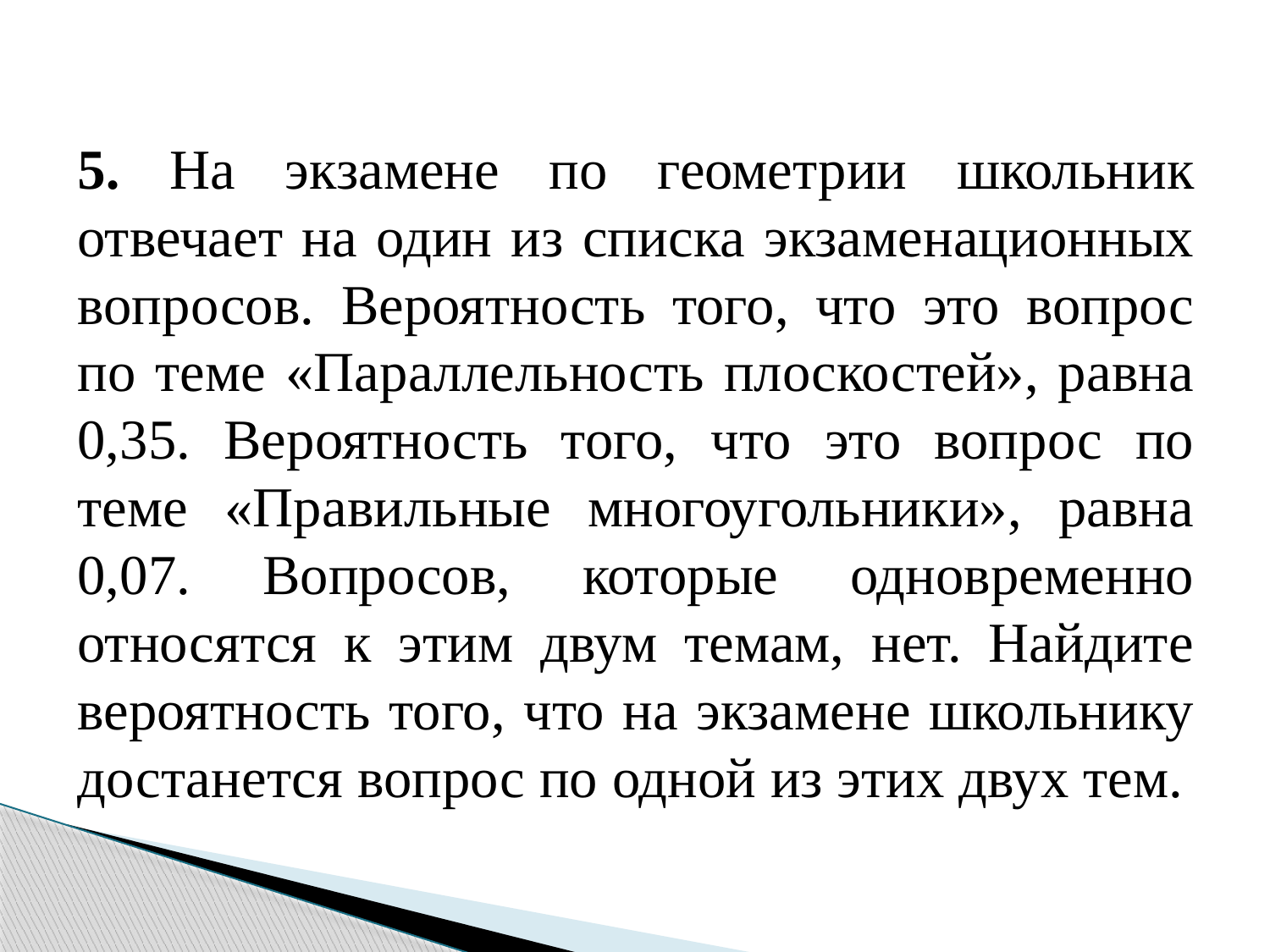

#
5. На экзамене по геометрии школьник отвечает на один из списка экзаменационных вопросов. Вероятность того, что это вопрос по теме «Параллельность плоскостей», равна 0,35. Вероятность того, что это вопрос по теме «Правильные многоугольники», равна 0,07. Вопросов, которые одновременно относятся к этим двум темам, нет. Найдите вероятность того, что на экзамене школьнику достанется вопрос по одной из этих двух тем.